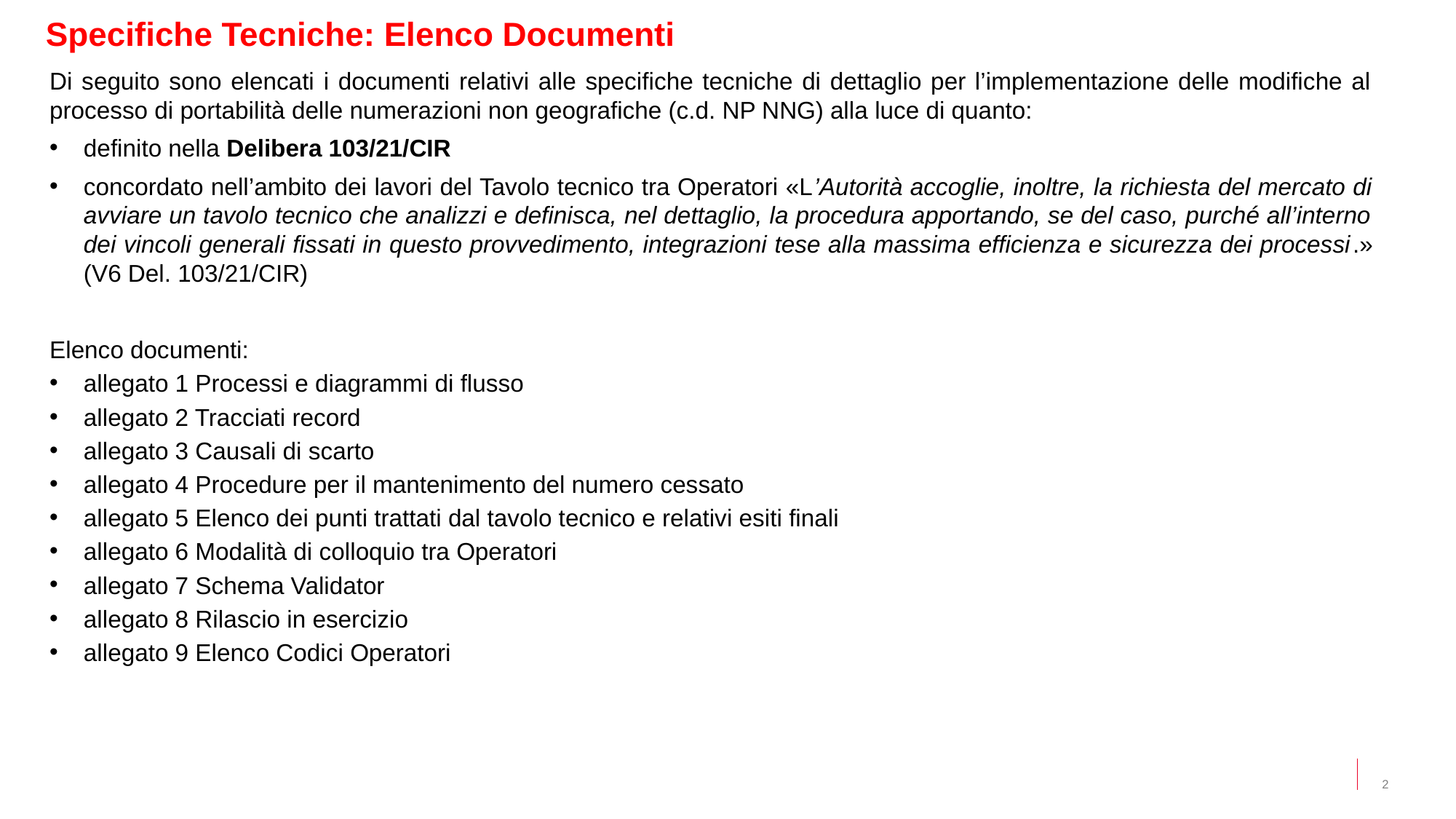

Specifiche Tecniche: Elenco Documenti

Di seguito sono elencati i documenti relativi alle specifiche tecniche di dettaglio per l’implementazione delle modifiche al processo di portabilità delle numerazioni non geografiche (c.d. NP NNG) alla luce di quanto:
definito nella Delibera 103/21/CIR
concordato nell’ambito dei lavori del Tavolo tecnico tra Operatori «L’Autorità accoglie, inoltre, la richiesta del mercato di avviare un tavolo tecnico che analizzi e definisca, nel dettaglio, la procedura apportando, se del caso, purché all’interno dei vincoli generali fissati in questo provvedimento, integrazioni tese alla massima efficienza e sicurezza dei processi.» (V6 Del. 103/21/CIR)

Elenco documenti:
allegato 1 Processi e diagrammi di flusso
allegato 2 Tracciati record
allegato 3 Causali di scarto
allegato 4 Procedure per il mantenimento del numero cessato
allegato 5 Elenco dei punti trattati dal tavolo tecnico e relativi esiti finali
allegato 6 Modalità di colloquio tra Operatori
allegato 7 Schema Validator
allegato 8 Rilascio in esercizio
allegato 9 Elenco Codici Operatori